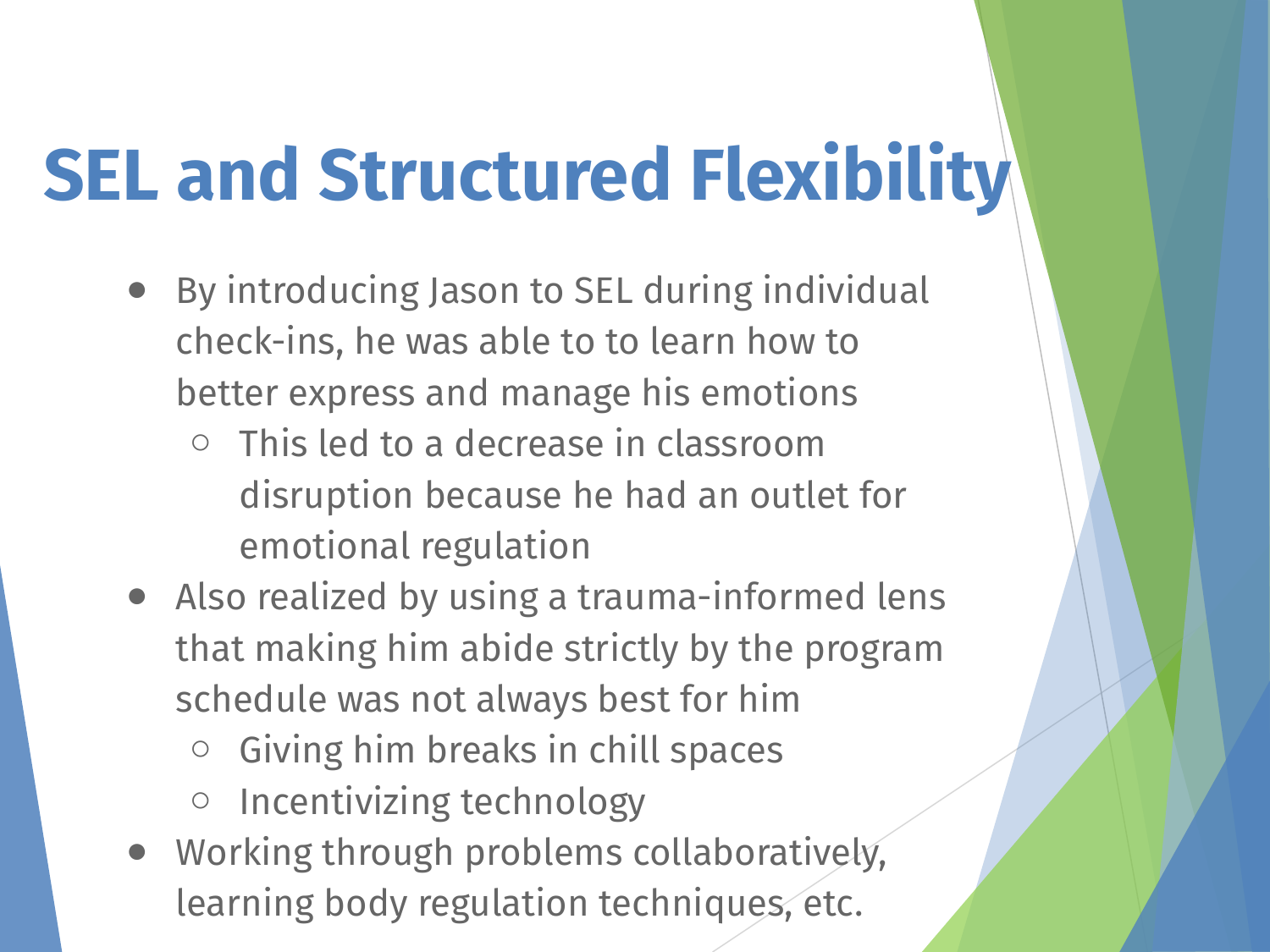

# SEL and Structured Flexibility
By introducing Jason to SEL during individual check-ins, he was able to to learn how to better express and manage his emotions
This led to a decrease in classroom disruption because he had an outlet for emotional regulation
Also realized by using a trauma-informed lens that making him abide strictly by the program schedule was not always best for him
Giving him breaks in chill spaces
Incentivizing technology
Working through problems collaboratively, learning body regulation techniques, etc.